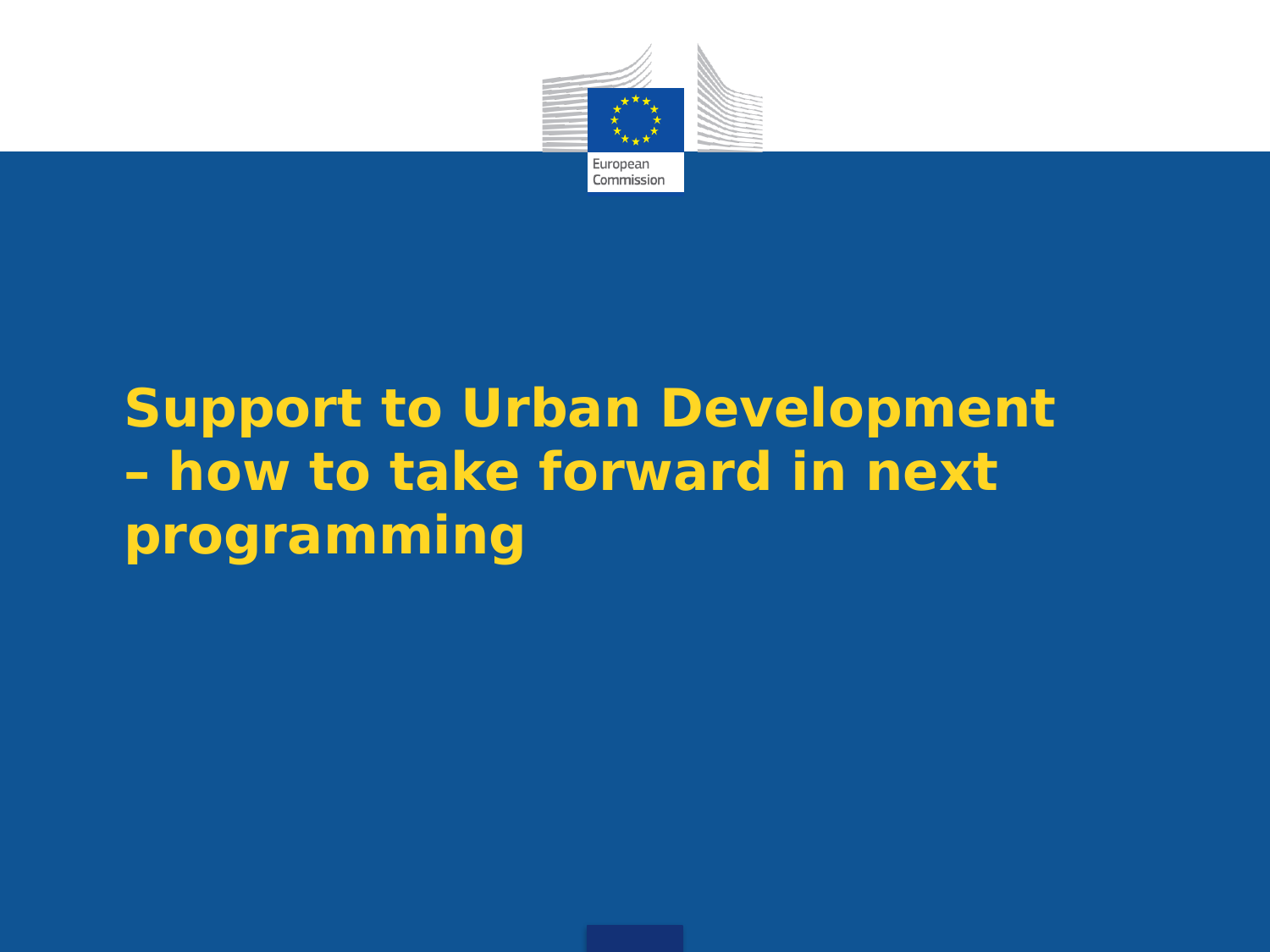

# Support to Urban Development – how to take forward in next programming